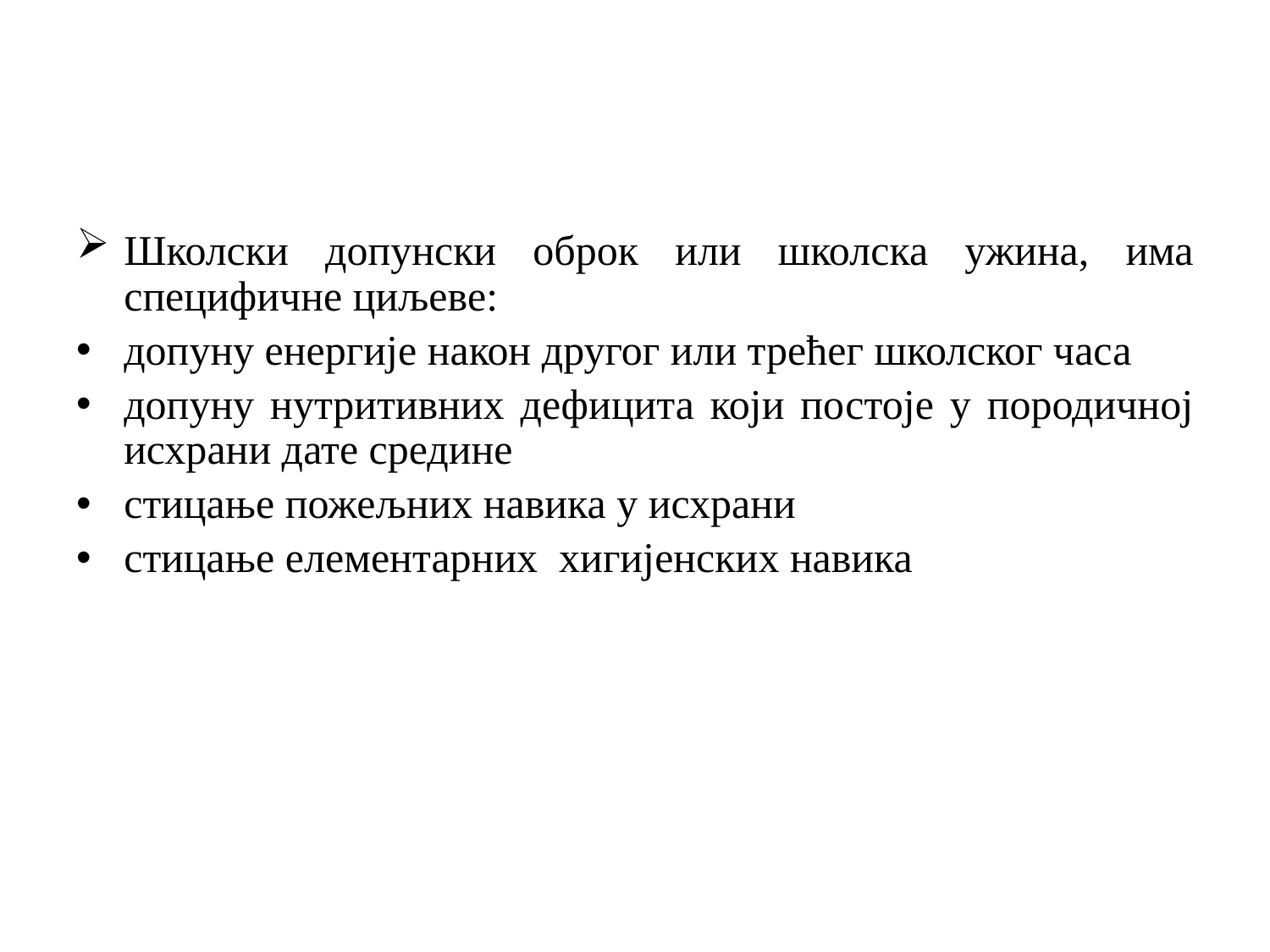

Школски допунски оброк или школска ужина, има специфичне циљеве:
допуну енергије након другог или трећег школског часа
допуну нутритивних дефицита који постоје у породичној исхрани дате средине
стицање пожељних навика у исхрани
стицање елементарних  хигијенских навика